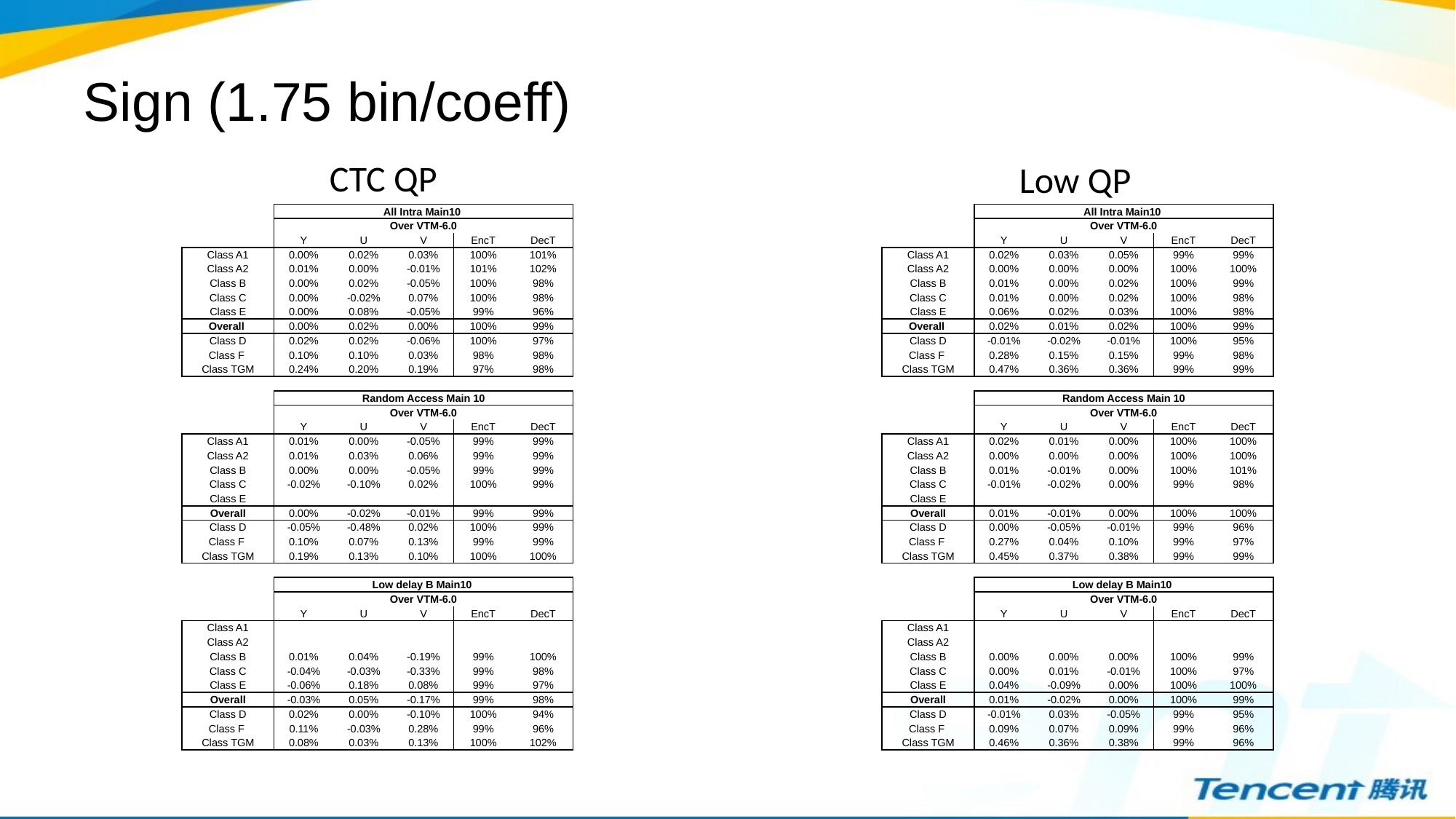

# Sign (1.75 bin/coeff)
CTC QP
Low QP
|  | All Intra Main10 |  |  |  |  |
| --- | --- | --- | --- | --- | --- |
|  | Over VTM-6.0 |  |  |  |  |
|  | Y | U | V | EncT | DecT |
| Class A1 | 0.00% | 0.02% | 0.03% | 100% | 101% |
| Class A2 | 0.01% | 0.00% | -0.01% | 101% | 102% |
| Class B | 0.00% | 0.02% | -0.05% | 100% | 98% |
| Class C | 0.00% | -0.02% | 0.07% | 100% | 98% |
| Class E | 0.00% | 0.08% | -0.05% | 99% | 96% |
| Overall | 0.00% | 0.02% | 0.00% | 100% | 99% |
| Class D | 0.02% | 0.02% | -0.06% | 100% | 97% |
| Class F | 0.10% | 0.10% | 0.03% | 98% | 98% |
| Class TGM | 0.24% | 0.20% | 0.19% | 97% | 98% |
|  |  |  |  |  |  |
|  | Random Access Main 10 |  |  |  |  |
|  | Over VTM-6.0 |  |  |  |  |
|  | Y | U | V | EncT | DecT |
| Class A1 | 0.01% | 0.00% | -0.05% | 99% | 99% |
| Class A2 | 0.01% | 0.03% | 0.06% | 99% | 99% |
| Class B | 0.00% | 0.00% | -0.05% | 99% | 99% |
| Class C | -0.02% | -0.10% | 0.02% | 100% | 99% |
| Class E |  |  |  |  |  |
| Overall | 0.00% | -0.02% | -0.01% | 99% | 99% |
| Class D | -0.05% | -0.48% | 0.02% | 100% | 99% |
| Class F | 0.10% | 0.07% | 0.13% | 99% | 99% |
| Class TGM | 0.19% | 0.13% | 0.10% | 100% | 100% |
|  |  |  |  |  |  |
|  | Low delay B Main10 |  |  |  |  |
|  | Over VTM-6.0 |  |  |  |  |
|  | Y | U | V | EncT | DecT |
| Class A1 |  |  |  |  |  |
| Class A2 |  |  |  |  |  |
| Class B | 0.01% | 0.04% | -0.19% | 99% | 100% |
| Class C | -0.04% | -0.03% | -0.33% | 99% | 98% |
| Class E | -0.06% | 0.18% | 0.08% | 99% | 97% |
| Overall | -0.03% | 0.05% | -0.17% | 99% | 98% |
| Class D | 0.02% | 0.00% | -0.10% | 100% | 94% |
| Class F | 0.11% | -0.03% | 0.28% | 99% | 96% |
| Class TGM | 0.08% | 0.03% | 0.13% | 100% | 102% |
|  | All Intra Main10 |  |  |  |  |
| --- | --- | --- | --- | --- | --- |
|  | Over VTM-6.0 |  |  |  |  |
|  | Y | U | V | EncT | DecT |
| Class A1 | 0.02% | 0.03% | 0.05% | 99% | 99% |
| Class A2 | 0.00% | 0.00% | 0.00% | 100% | 100% |
| Class B | 0.01% | 0.00% | 0.02% | 100% | 99% |
| Class C | 0.01% | 0.00% | 0.02% | 100% | 98% |
| Class E | 0.06% | 0.02% | 0.03% | 100% | 98% |
| Overall | 0.02% | 0.01% | 0.02% | 100% | 99% |
| Class D | -0.01% | -0.02% | -0.01% | 100% | 95% |
| Class F | 0.28% | 0.15% | 0.15% | 99% | 98% |
| Class TGM | 0.47% | 0.36% | 0.36% | 99% | 99% |
|  |  |  |  |  |  |
|  | Random Access Main 10 |  |  |  |  |
|  | Over VTM-6.0 |  |  |  |  |
|  | Y | U | V | EncT | DecT |
| Class A1 | 0.02% | 0.01% | 0.00% | 100% | 100% |
| Class A2 | 0.00% | 0.00% | 0.00% | 100% | 100% |
| Class B | 0.01% | -0.01% | 0.00% | 100% | 101% |
| Class C | -0.01% | -0.02% | 0.00% | 99% | 98% |
| Class E |  |  |  |  |  |
| Overall | 0.01% | -0.01% | 0.00% | 100% | 100% |
| Class D | 0.00% | -0.05% | -0.01% | 99% | 96% |
| Class F | 0.27% | 0.04% | 0.10% | 99% | 97% |
| Class TGM | 0.45% | 0.37% | 0.38% | 99% | 99% |
|  |  |  |  |  |  |
|  | Low delay B Main10 |  |  |  |  |
|  | Over VTM-6.0 |  |  |  |  |
|  | Y | U | V | EncT | DecT |
| Class A1 |  |  |  |  |  |
| Class A2 |  |  |  |  |  |
| Class B | 0.00% | 0.00% | 0.00% | 100% | 99% |
| Class C | 0.00% | 0.01% | -0.01% | 100% | 97% |
| Class E | 0.04% | -0.09% | 0.00% | 100% | 100% |
| Overall | 0.01% | -0.02% | 0.00% | 100% | 99% |
| Class D | -0.01% | 0.03% | -0.05% | 99% | 95% |
| Class F | 0.09% | 0.07% | 0.09% | 99% | 96% |
| Class TGM | 0.46% | 0.36% | 0.38% | 99% | 96% |